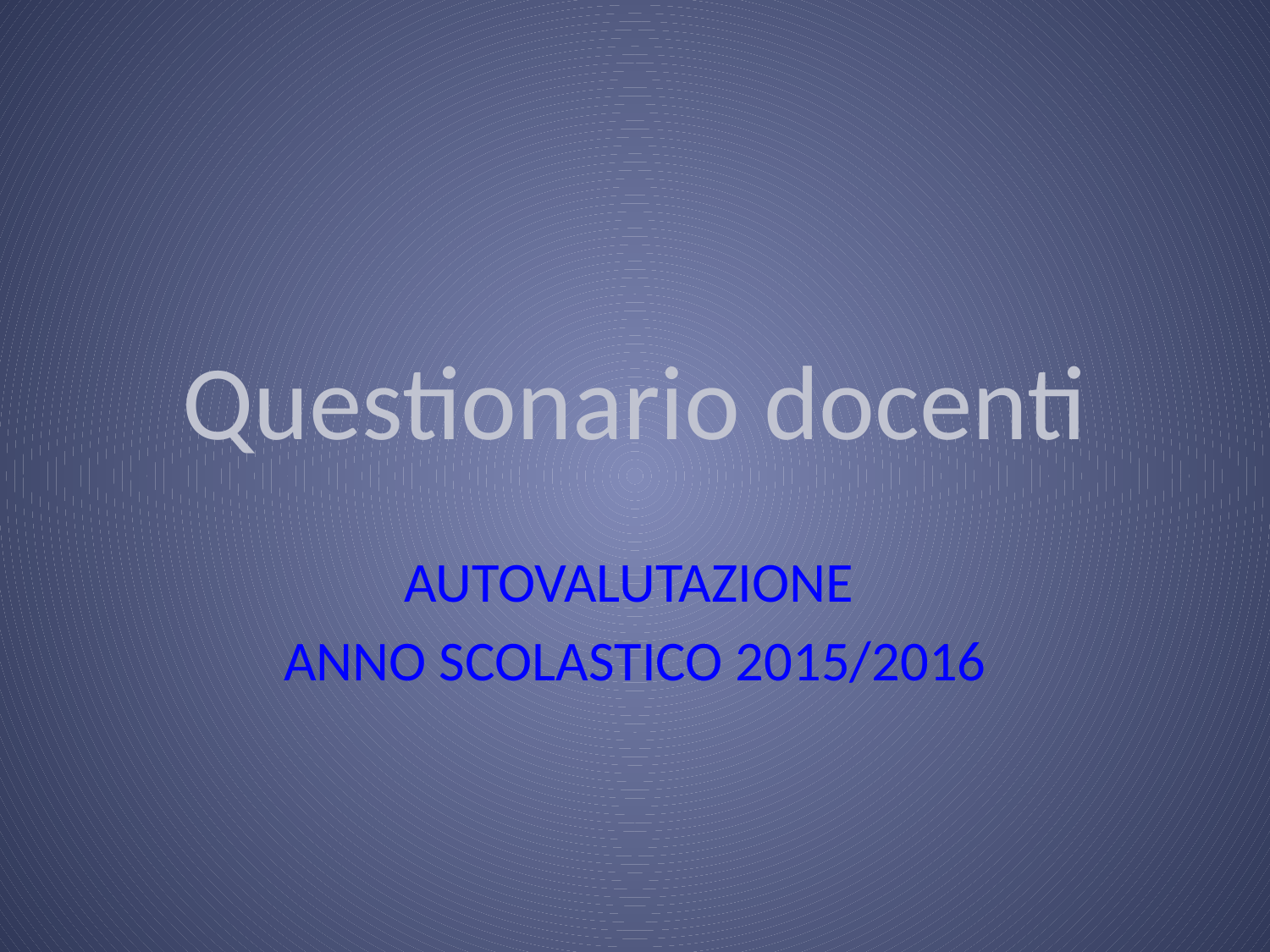

# Questionario docenti
AUTOVALUTAZIONE
ANNO SCOLASTICO 2015/2016